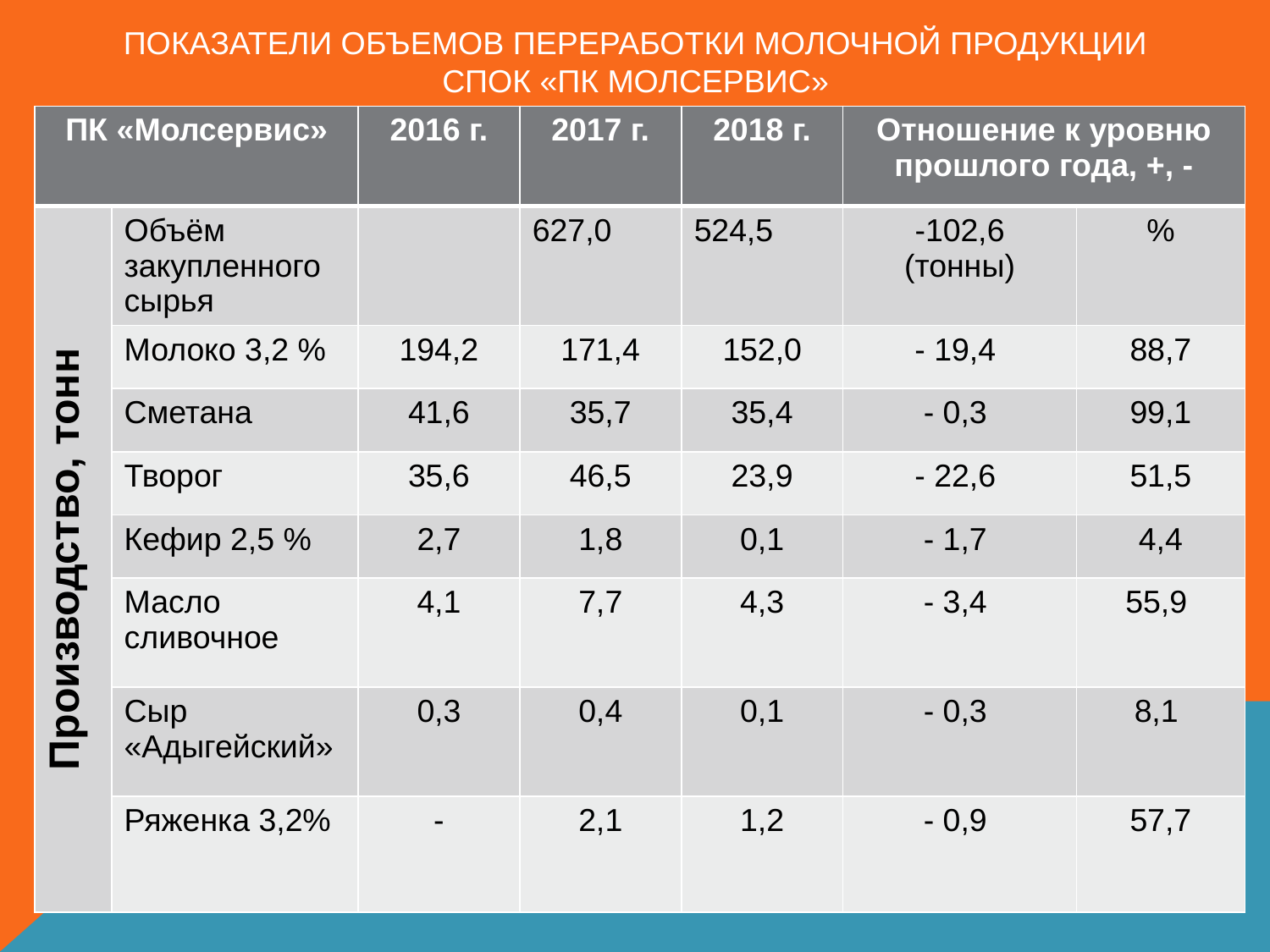

# ПОКАЗАТЕЛИ ОБЪЕМОВ ПЕРЕРАБОТКИ МОЛОЧНОЙ ПРОДУКЦИИ спок «пк молсервис»
| ПК «Молсервис» |  | 2016 г. | 2017 г. | 2018 г. | Отношение к уровню прошлого года, +, - |  |
| --- | --- | --- | --- | --- | --- | --- |
| Производство, тонн | Объём закупленного сырья |  | 627,0 | 524,5 | -102,6 (тонны) | % |
|  | Молоко 3,2 % | 194,2 | 171,4 | 152,0 | - 19,4 | 88,7 |
|  | Сметана | 41,6 | 35,7 | 35,4 | - 0,3 | 99,1 |
|  | Творог | 35,6 | 46,5 | 23,9 | - 22,6 | 51,5 |
|  | Кефир 2,5 % | 2,7 | 1,8 | 0,1 | - 1,7 | 4,4 |
|  | Масло сливочное | 4,1 | 7,7 | 4,3 | - 3,4 | 55,9 |
|  | Сыр «Адыгейский» | 0,3 | 0,4 | 0,1 | - 0,3 | 8,1 |
|  | Ряженка 3,2% | - | 2,1 | 1,2 | - 0,9 | 57,7 |